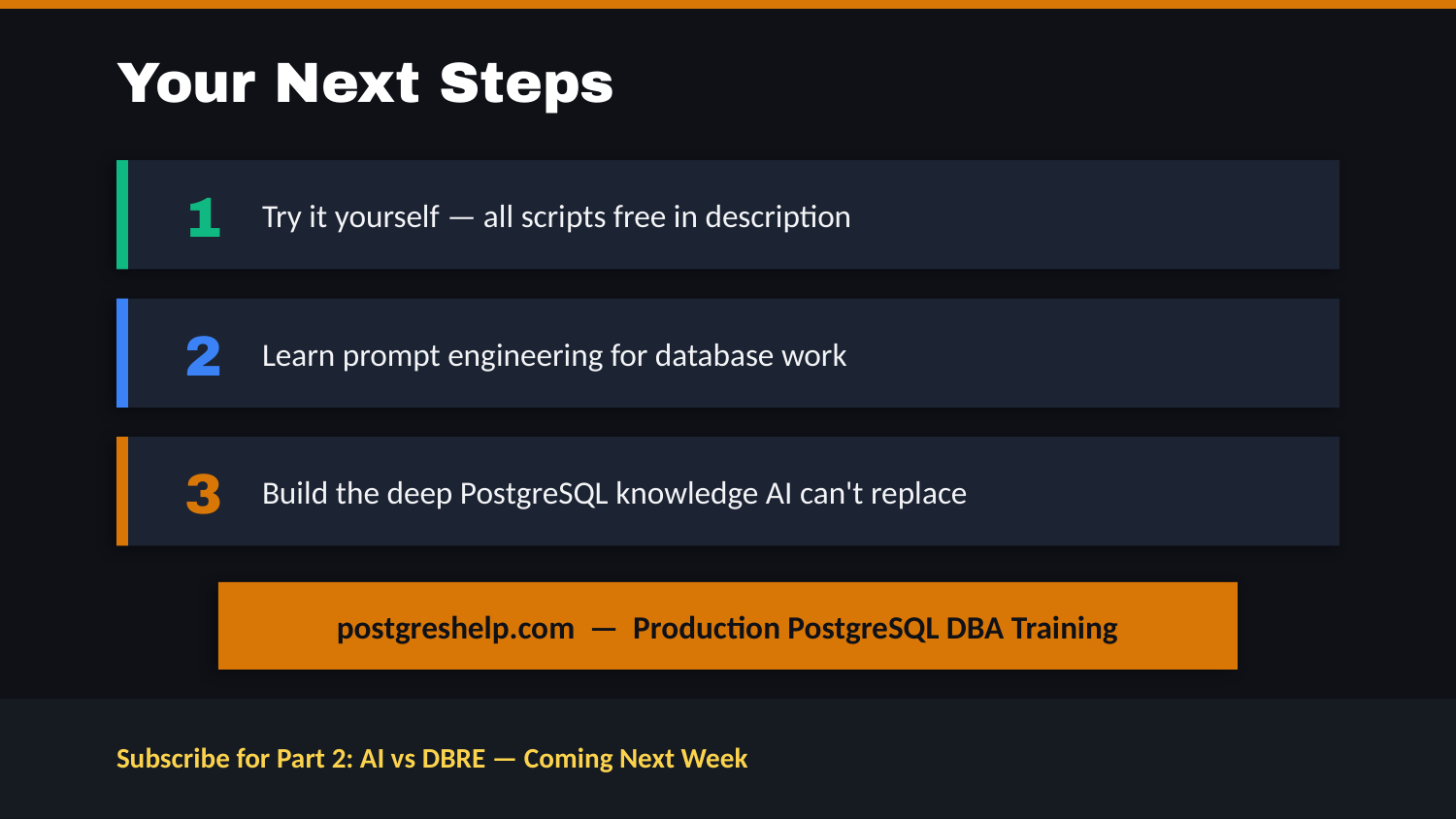

Your Next Steps

1
Try it yourself — all scripts free in description

2
Learn prompt engineering for database work

3
Build the deep PostgreSQL knowledge AI can't replace

postgreshelp.com  —  Production PostgreSQL DBA Training

Subscribe for Part 2: AI vs DBRE — Coming Next Week